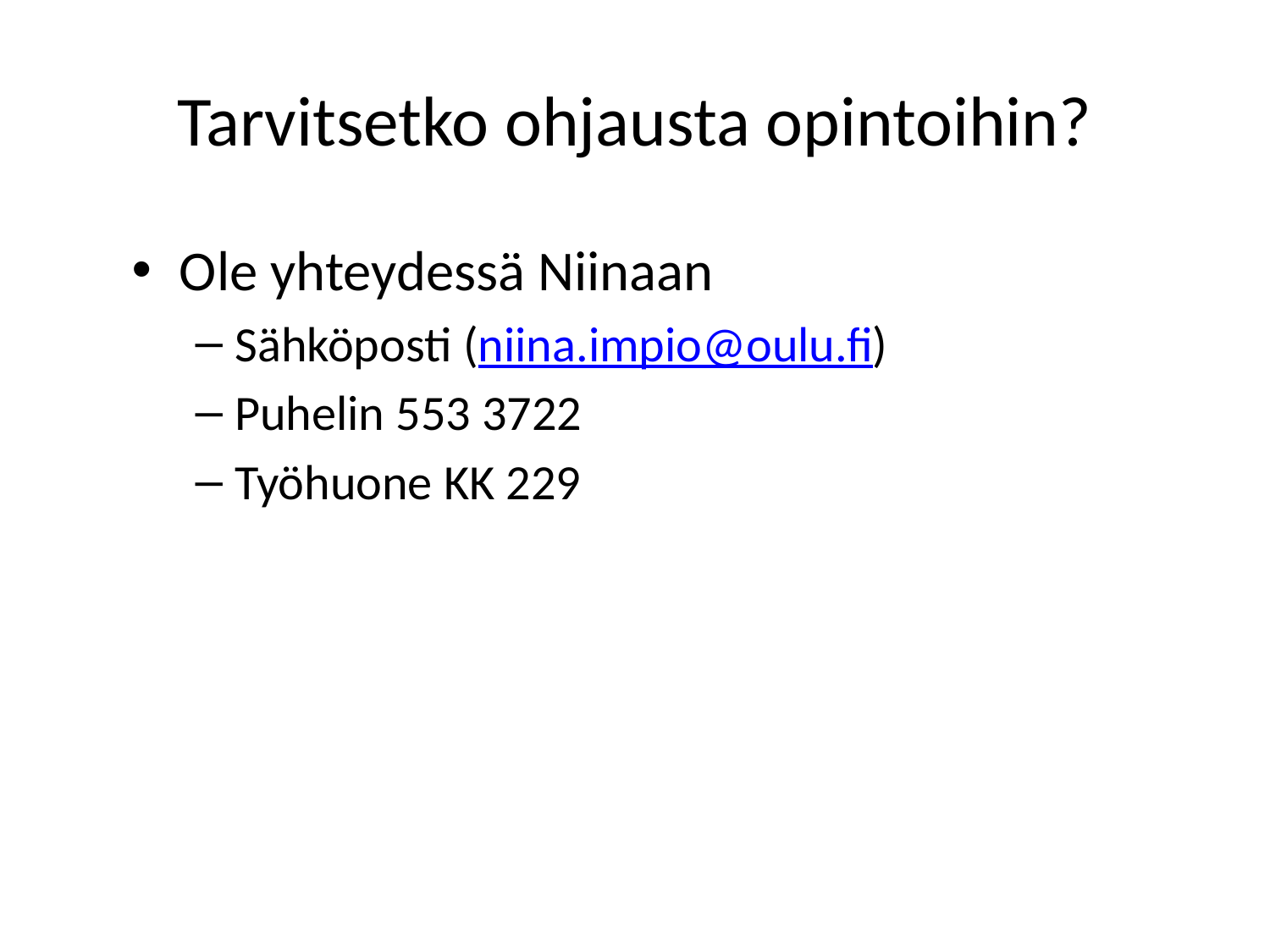

# Tarvitsetko ohjausta opintoihin?
Ole yhteydessä Niinaan
Sähköposti (niina.impio@oulu.fi)
Puhelin 553 3722
Työhuone KK 229